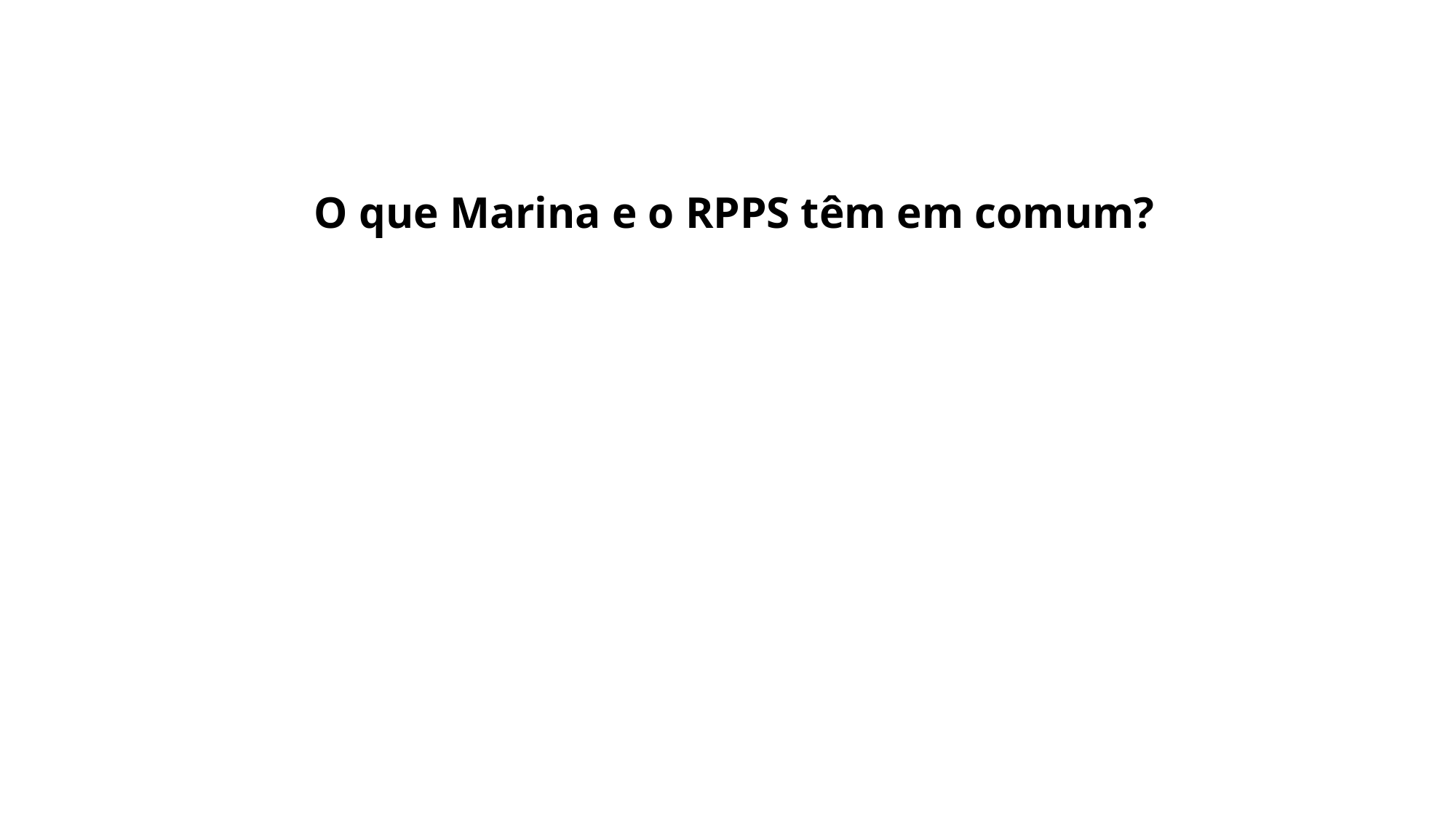

O que Marina e o RPPS têm em comum?